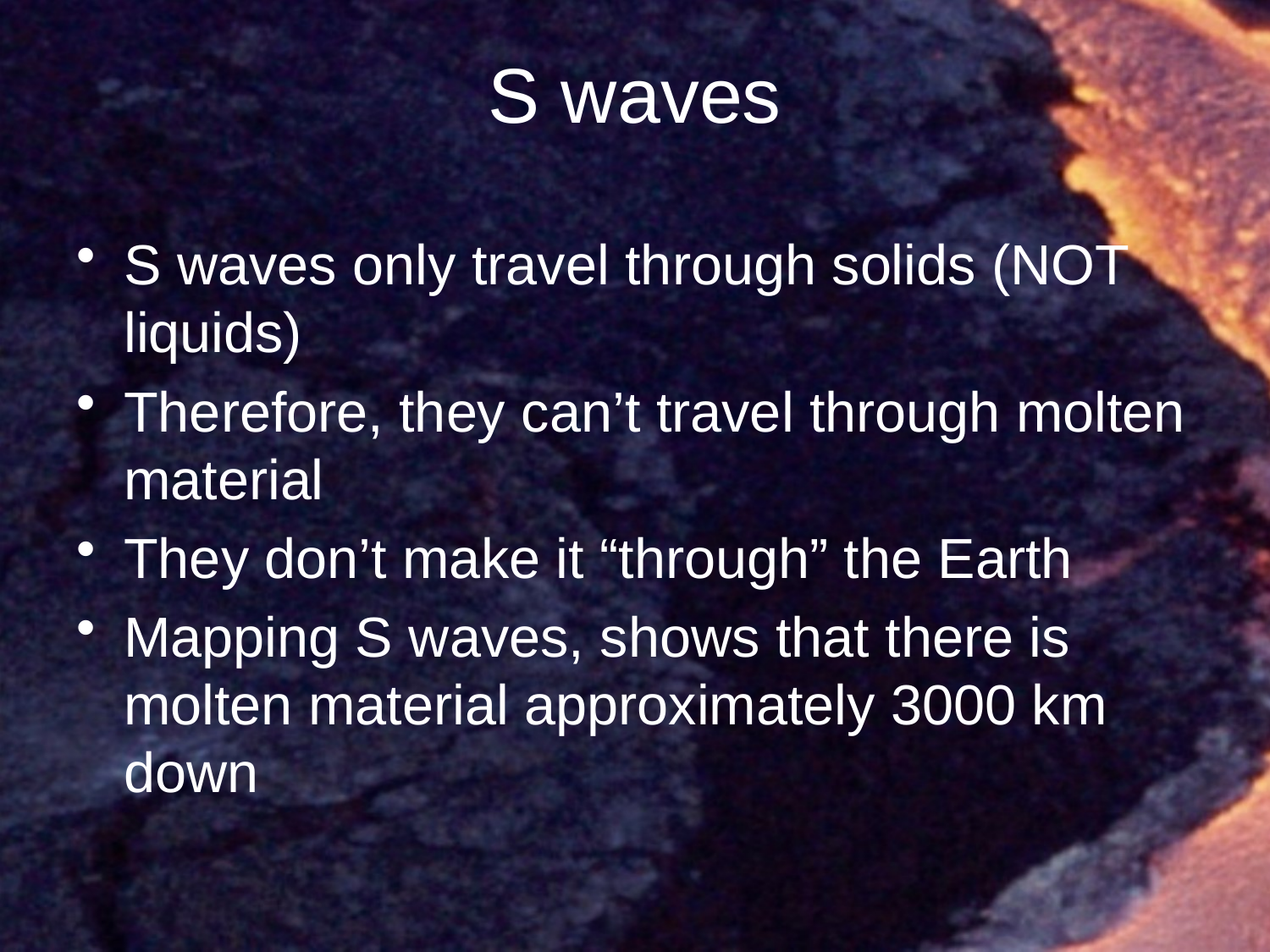

# S waves
S waves only travel through solids (NOT liquids)
Therefore, they can’t travel through molten material
They don’t make it “through” the Earth
Mapping S waves, shows that there is molten material approximately 3000 km down